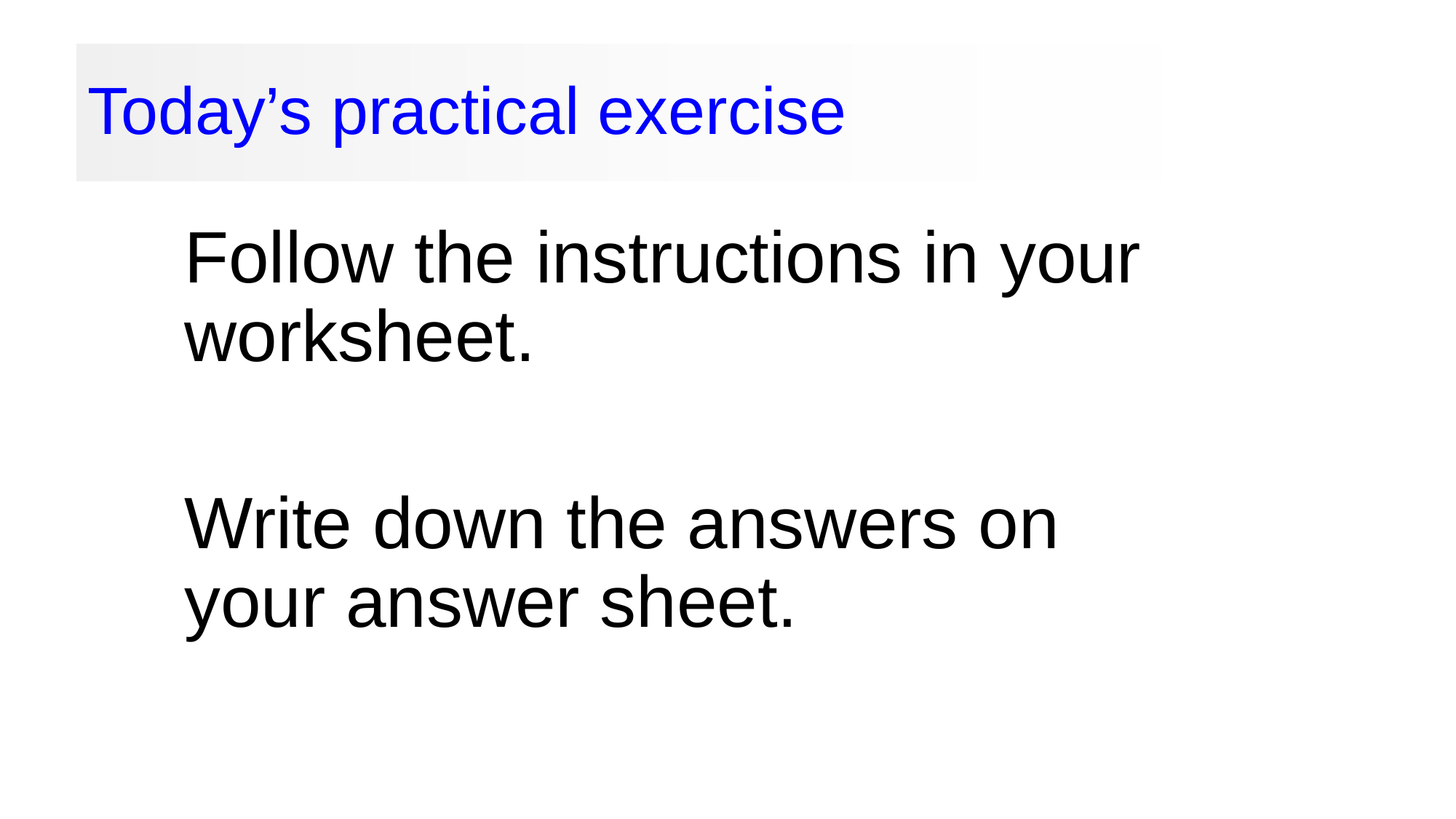

# Today’s practical exercise
Follow the instructions in your worksheet.

Write down the answers on your answer sheet.